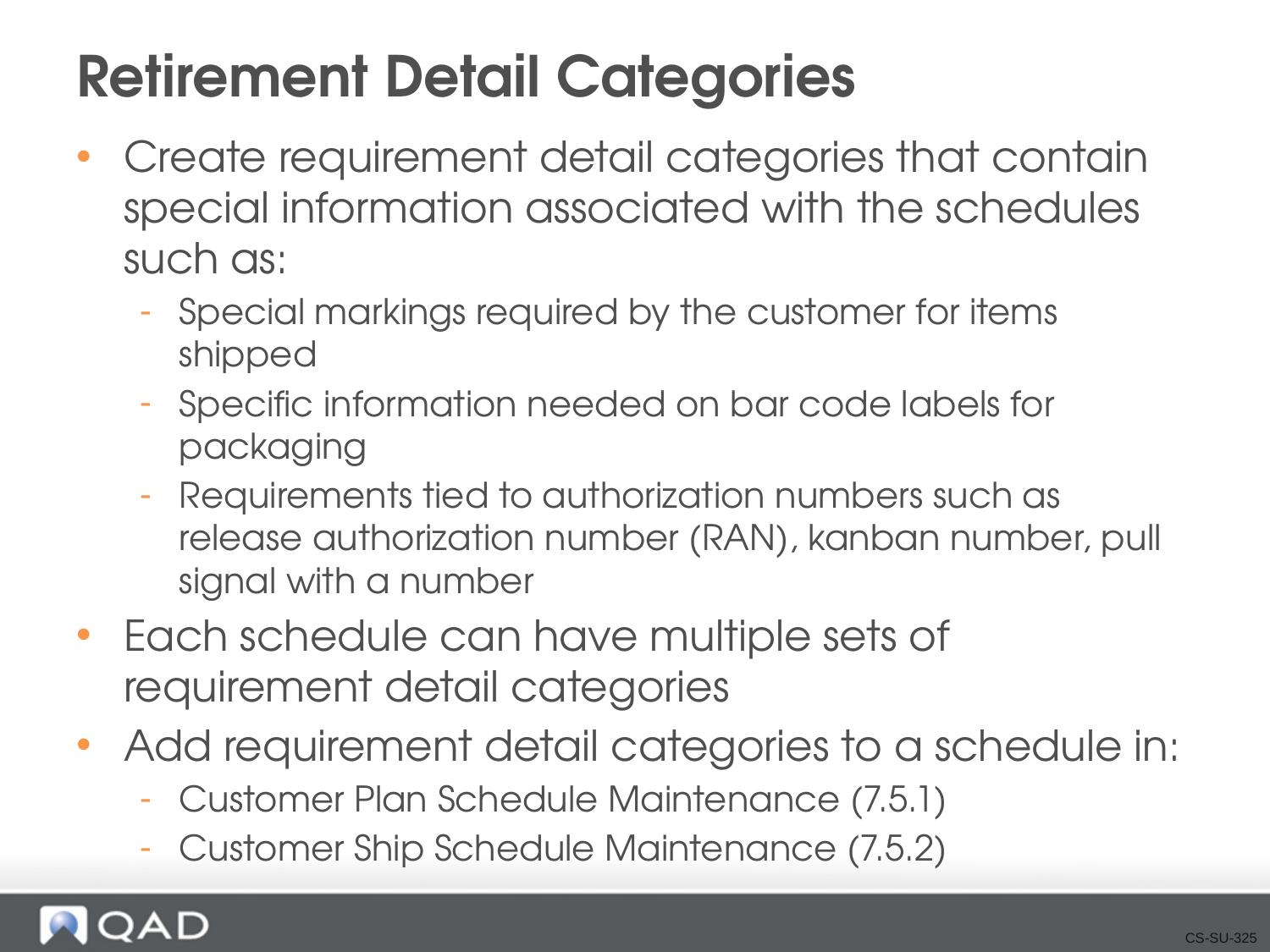

# Retirement Detail Categories
Create requirement detail categories that contain special information associated with the schedules such as:
Special markings required by the customer for items shipped
Specific information needed on bar code labels for packaging
Requirements tied to authorization numbers such as release authorization number (RAN), kanban number, pull signal with a number
Each schedule can have multiple sets of requirement detail categories
Add requirement detail categories to a schedule in:
Customer Plan Schedule Maintenance (7.5.1)
Customer Ship Schedule Maintenance (7.5.2)
CS-SU-325